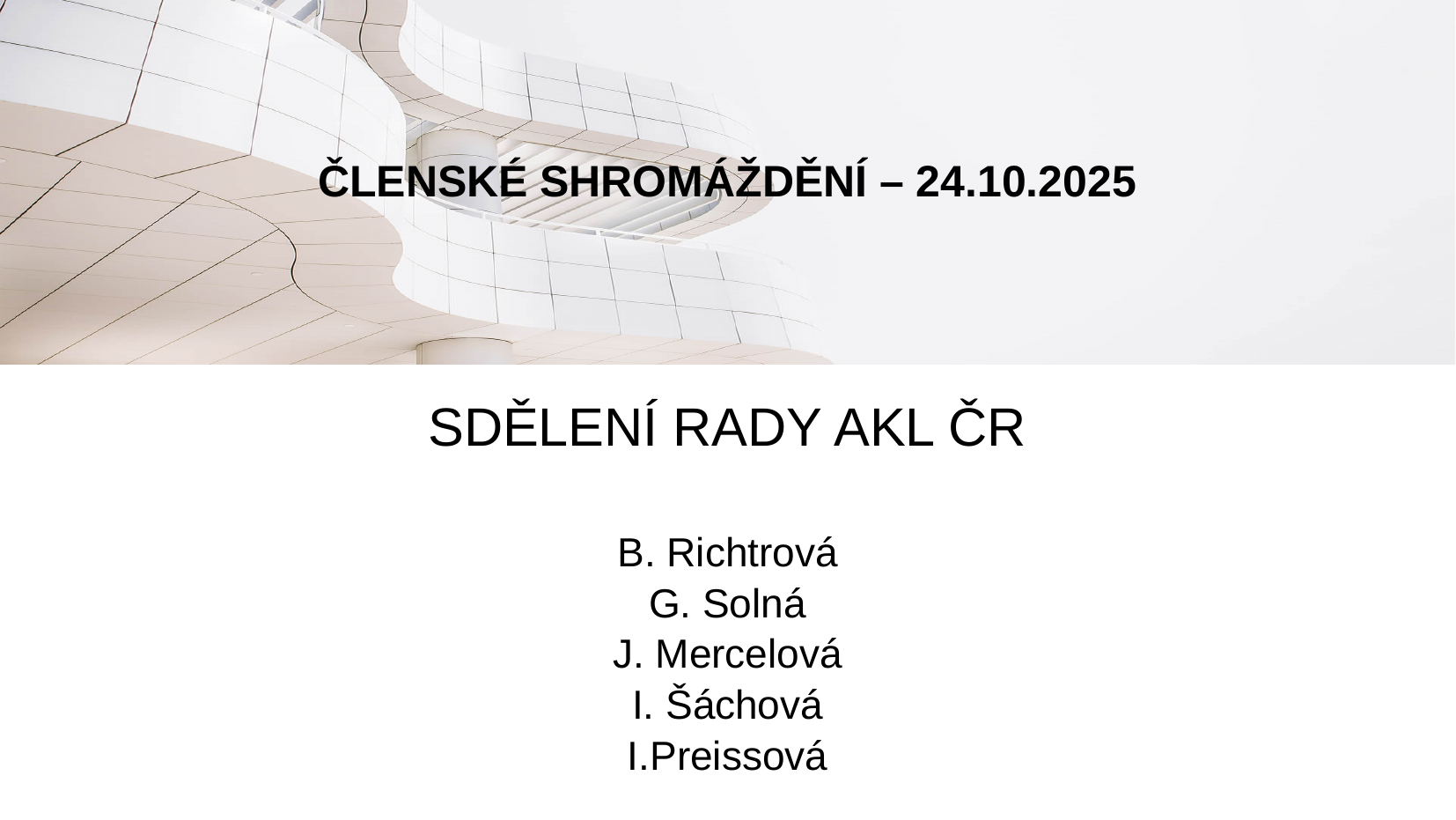

ČLENSKÉ SHROMÁŽDĚNÍ – 24.10.2025

SDĚLENÍ RADY AKL ČR

B. Richtrová
G. Solná
J. Mercelová
I. Šáchová
I.Preissová